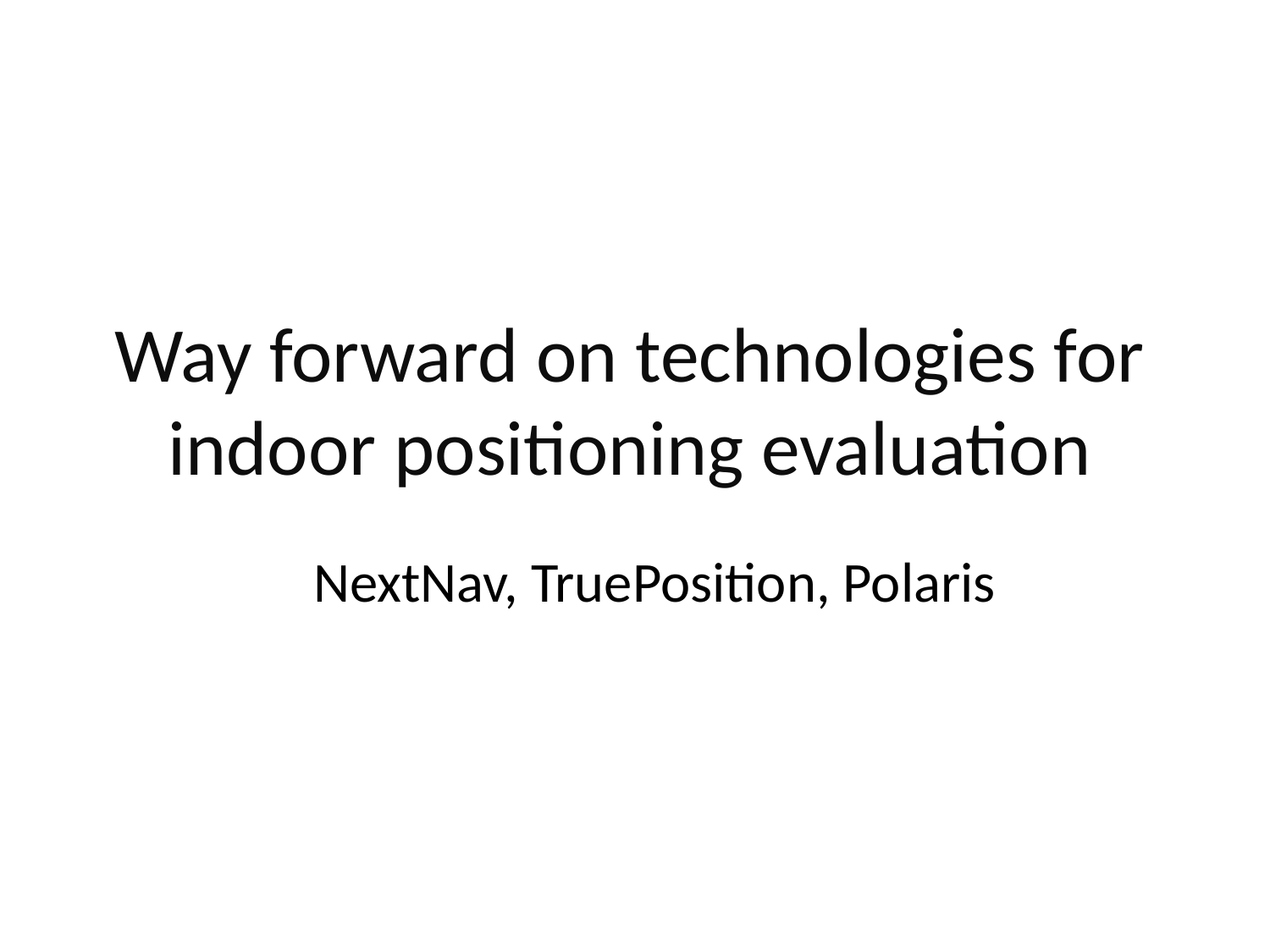

# Way forward on technologies for indoor positioning evaluation
NextNav, TruePosition, Polaris